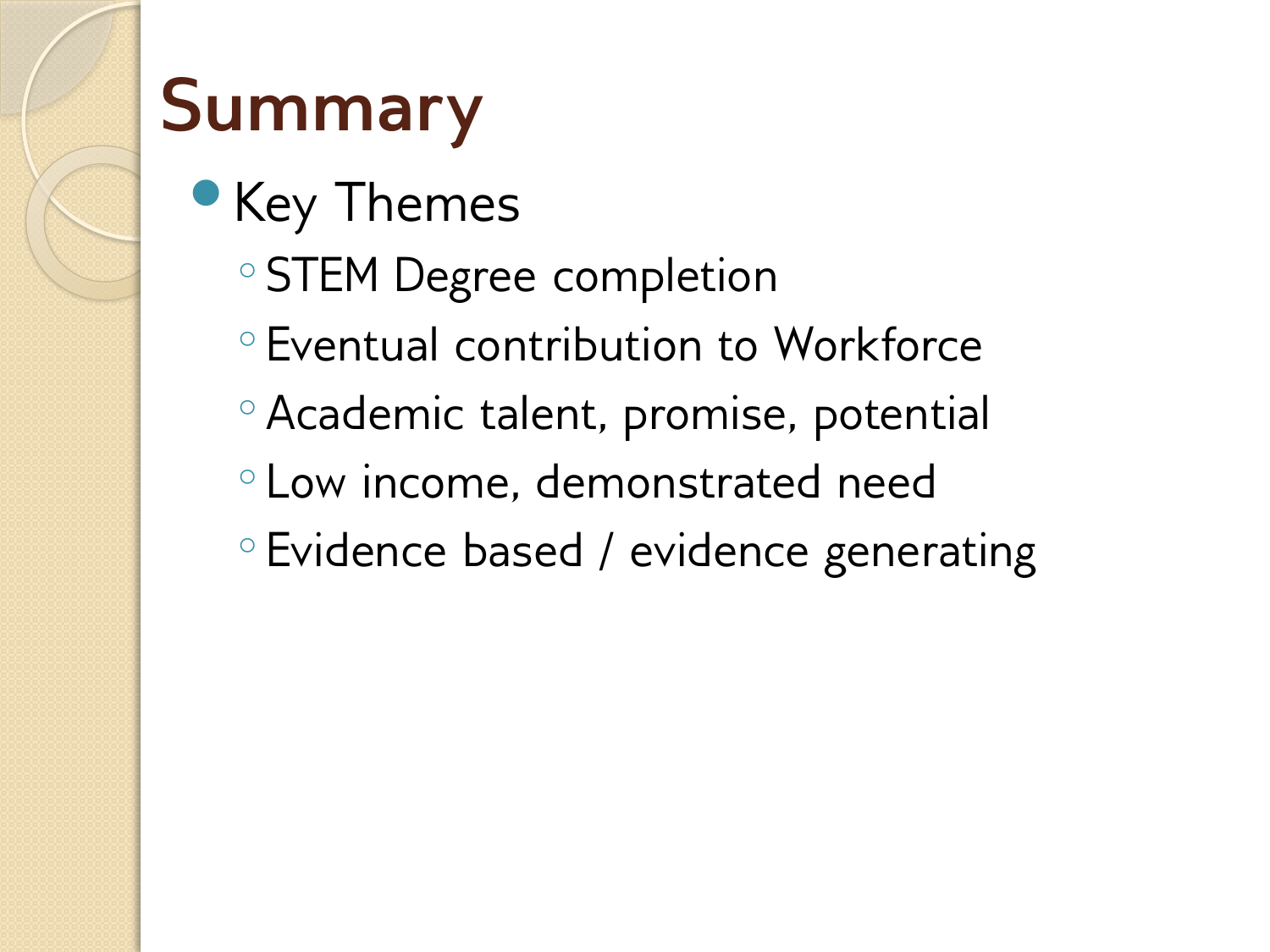

# Summary
Key Themes
STEM Degree completion
Eventual contribution to Workforce
Academic talent, promise, potential
Low income, demonstrated need
Evidence based / evidence generating